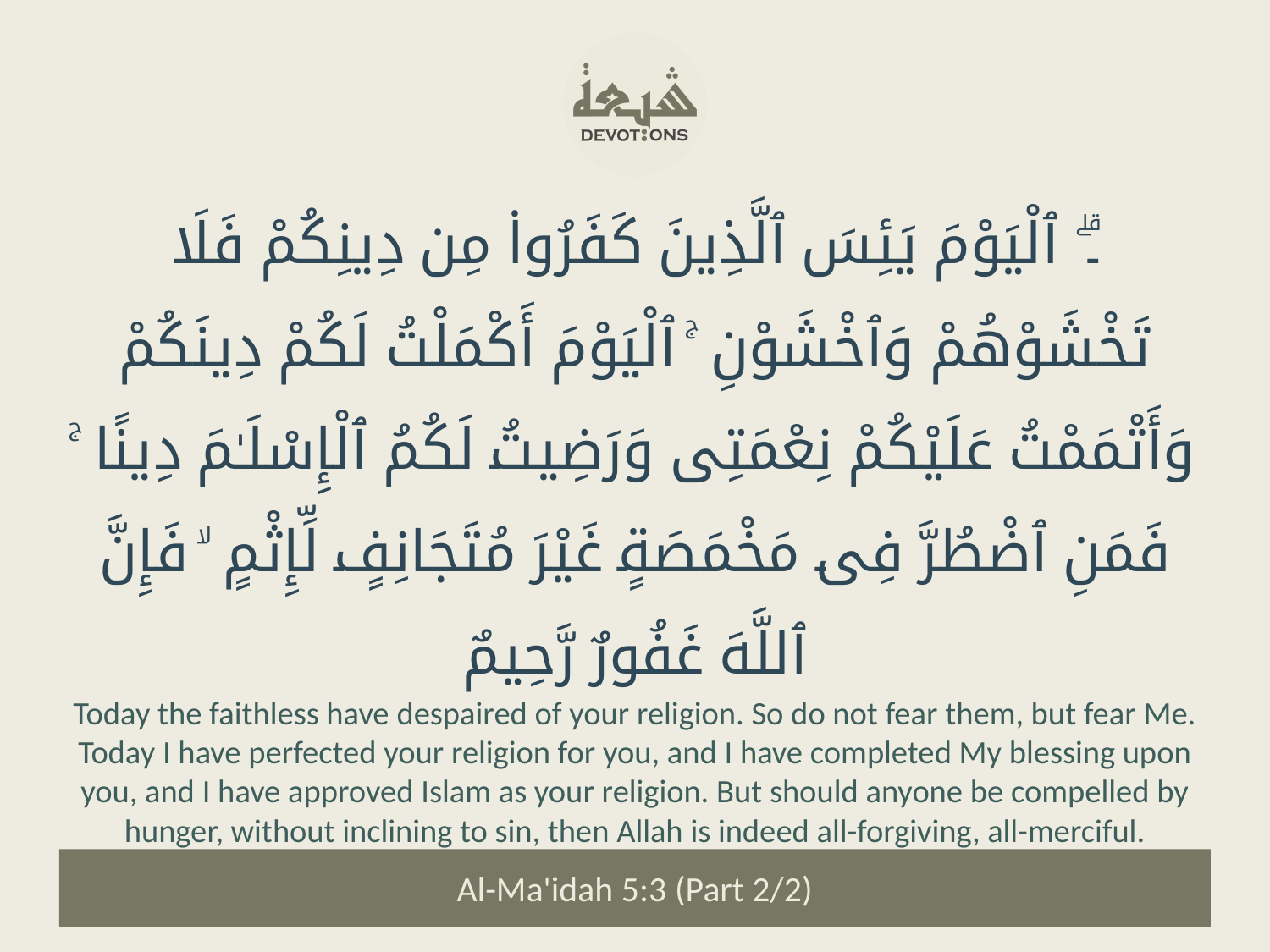

۔ۗ  ٱلْيَوْمَ يَئِسَ ٱلَّذِينَ كَفَرُوا۟ مِن دِينِكُمْ فَلَا تَخْشَوْهُمْ وَٱخْشَوْنِ ۚ ٱلْيَوْمَ أَكْمَلْتُ لَكُمْ دِينَكُمْ وَأَتْمَمْتُ عَلَيْكُمْ نِعْمَتِى وَرَضِيتُ لَكُمُ ٱلْإِسْلَـٰمَ دِينًا ۚ فَمَنِ ٱضْطُرَّ فِى مَخْمَصَةٍ غَيْرَ مُتَجَانِفٍ لِّإِثْمٍ ۙ فَإِنَّ ٱللَّهَ غَفُورٌ رَّحِيمٌ
Today the faithless have despaired of your religion. So do not fear them, but fear Me. Today I have perfected your religion for you, and I have completed My blessing upon you, and I have approved Islam as your religion. But should anyone be compelled by hunger, without inclining to sin, then Allah is indeed all-forgiving, all-merciful.
Al-Ma'idah 5:3 (Part 2/2)